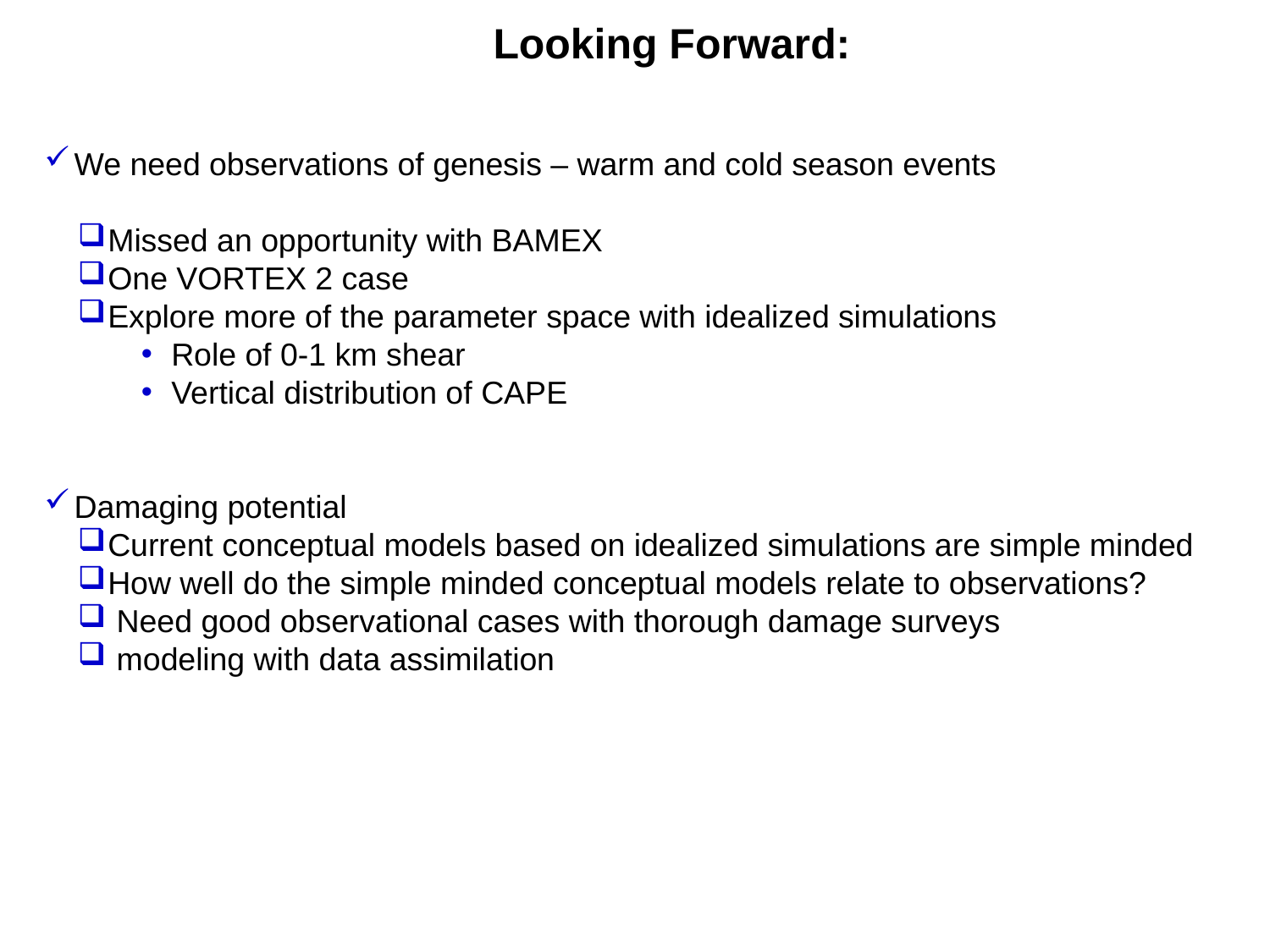

Looking Forward:
We need observations of genesis – warm and cold season events

Missed an opportunity with BAMEX
One VORTEX 2 case
Explore more of the parameter space with idealized simulations
Role of 0-1 km shear
Vertical distribution of CAPE

Damaging potential
Current conceptual models based on idealized simulations are simple minded
How well do the simple minded conceptual models relate to observations?
 Need good observational cases with thorough damage surveys
 modeling with data assimilation